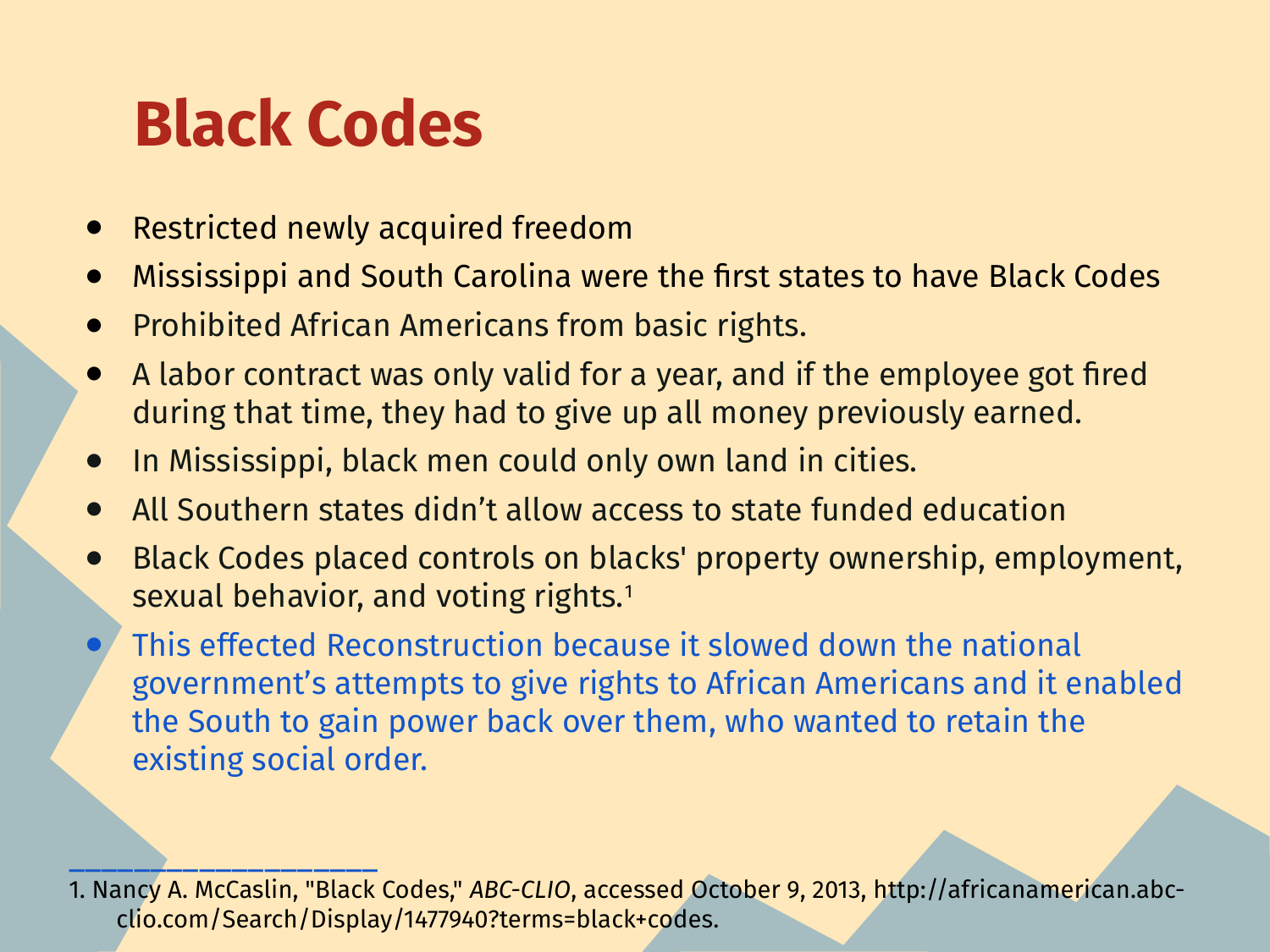

# Black Codes
Restricted newly acquired freedom
Mississippi and South Carolina were the first states to have Black Codes
Prohibited African Americans from basic rights.
A labor contract was only valid for a year, and if the employee got fired during that time, they had to give up all money previously earned.
In Mississippi, black men could only own land in cities.
All Southern states didn’t allow access to state funded education
Black Codes placed controls on blacks' property ownership, employment, sexual behavior, and voting rights.1
This effected Reconstruction because it slowed down the national government’s attempts to give rights to African Americans and it enabled the South to gain power back over them, who wanted to retain the existing social order.

___________________
1. Nancy A. McCaslin, "Black Codes," ABC-CLIO, accessed October 9, 2013, http://africanamerican.abc-clio.com/Search/Display/1477940?terms=black+codes.